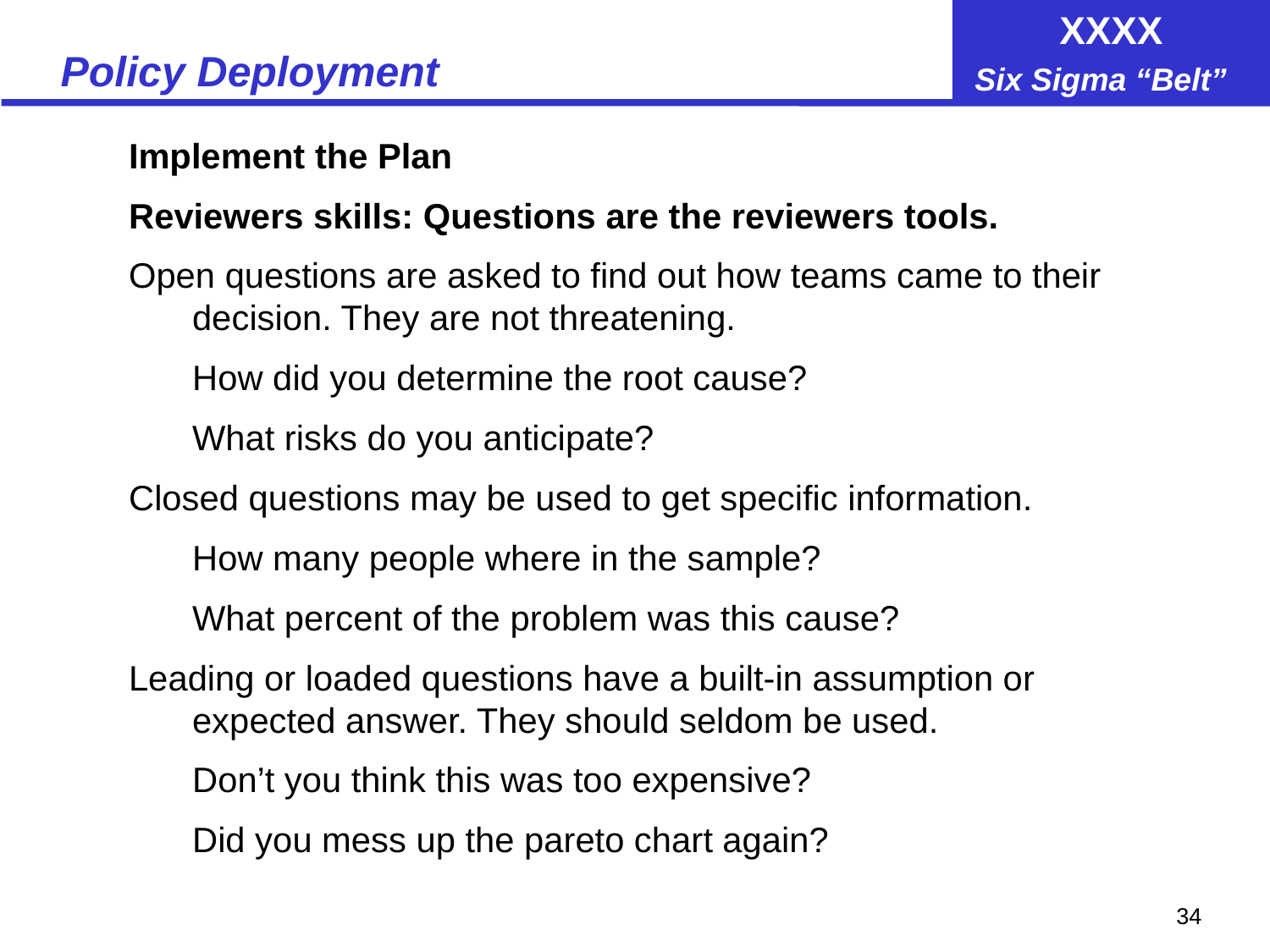

# Policy Deployment
Implement the Plan
Reviewers skills: Questions are the reviewers tools.
Open questions are asked to find out how teams came to their decision. They are not threatening.
How did you determine the root cause?
What risks do you anticipate?
Closed questions may be used to get specific information.
How many people where in the sample?
What percent of the problem was this cause?
Leading or loaded questions have a built-in assumption or expected answer. They should seldom be used.
Don’t you think this was too expensive?
Did you mess up the pareto chart again?